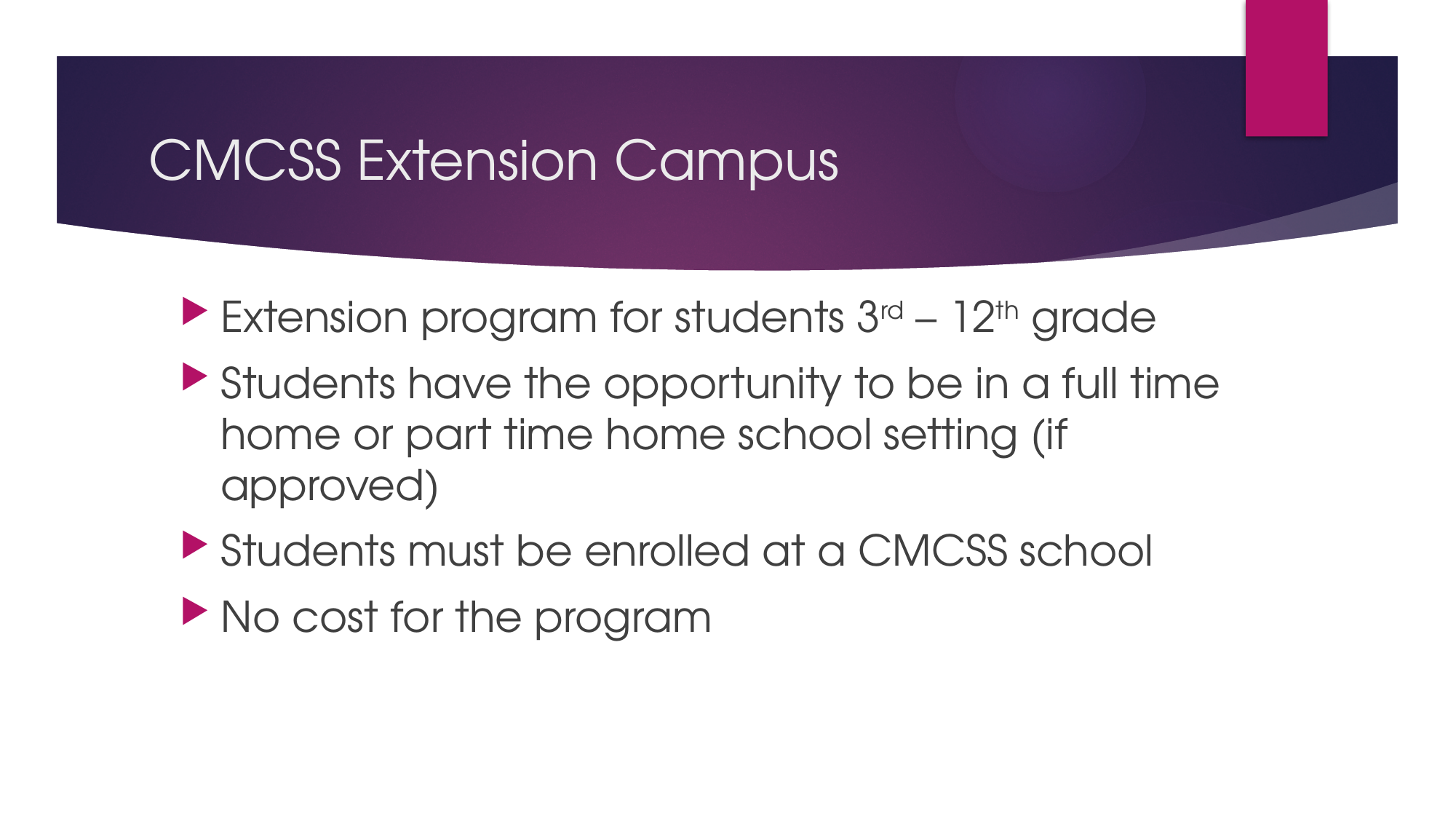

# CMCSS Extension Campus
Extension program for students 3rd – 12th grade
Students have the opportunity to be in a full time home or part time home school setting (if approved)
Students must be enrolled at a CMCSS school
No cost for the program